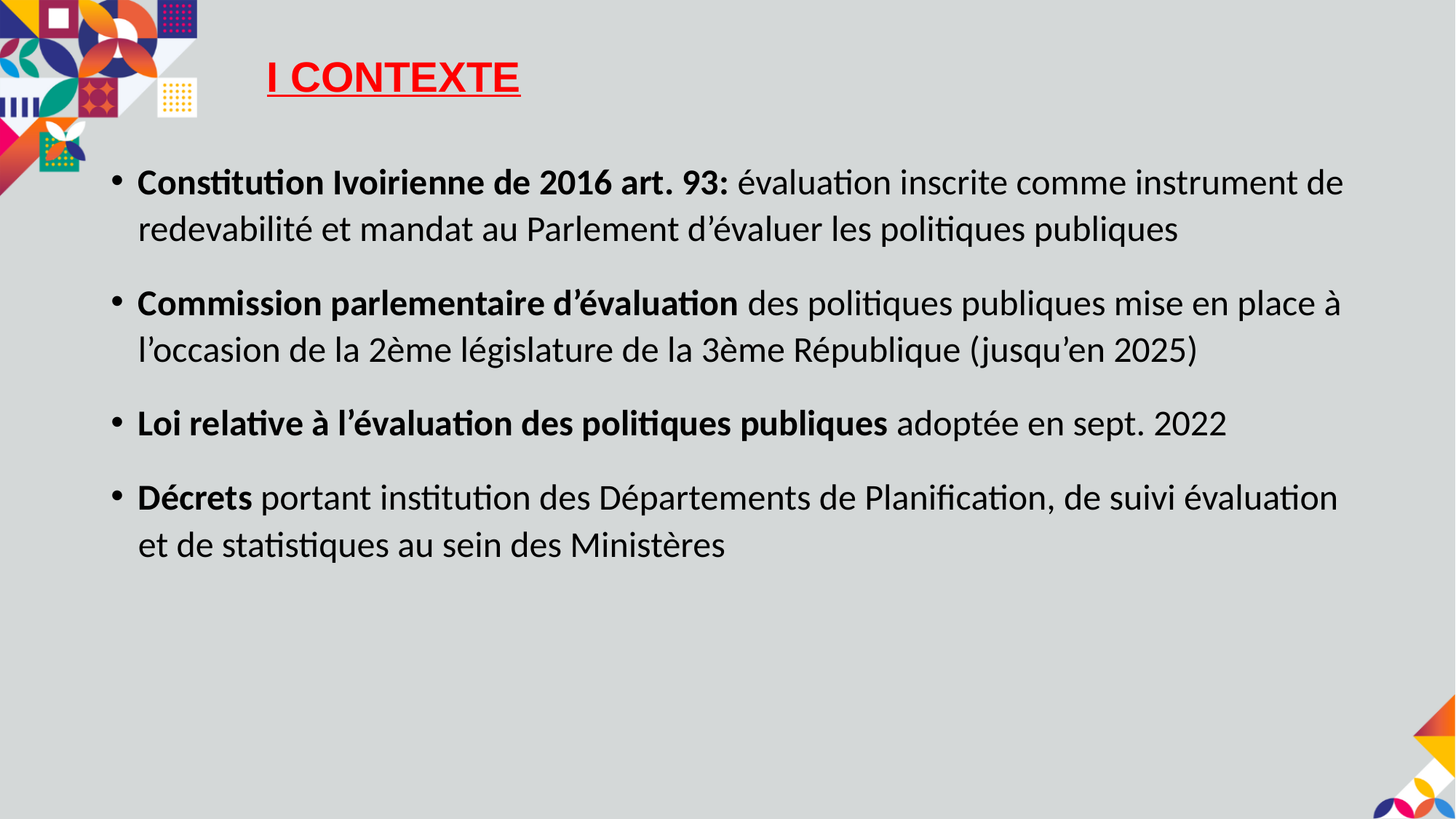

# I CONTEXTE
Constitution Ivoirienne de 2016 art. 93: évaluation inscrite comme instrument de redevabilité et mandat au Parlement d’évaluer les politiques publiques
Commission parlementaire d’évaluation des politiques publiques mise en place à l’occasion de la 2ème législature de la 3ème République (jusqu’en 2025)
Loi relative à l’évaluation des politiques publiques adoptée en sept. 2022
Décrets portant institution des Départements de Planification, de suivi évaluation et de statistiques au sein des Ministères